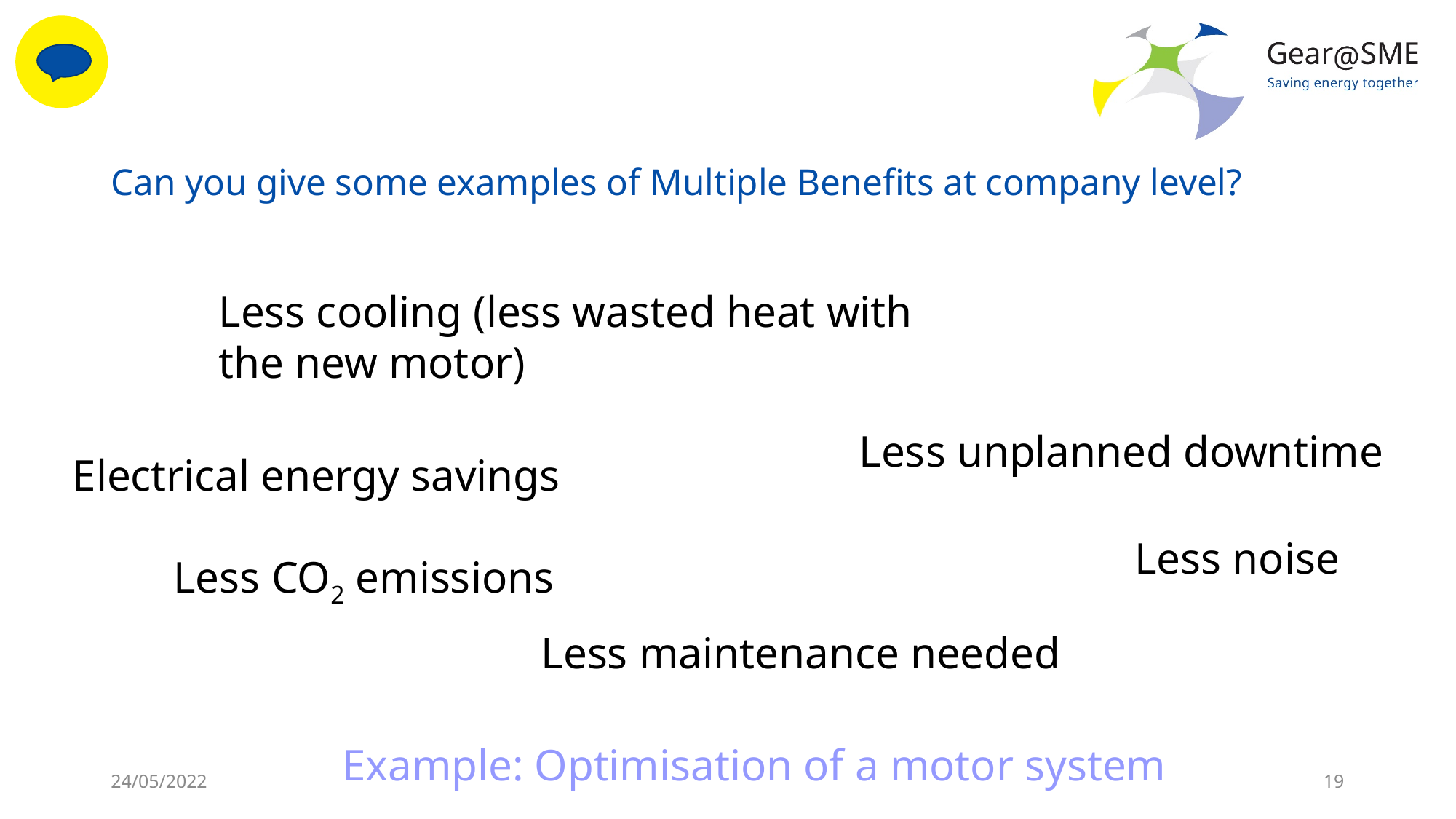

# Can you give some examples of Multiple Benefits at company level?
Less cooling (less wasted heat with the new motor)
Less unplanned downtime
Electrical energy savings
Less noise
Less CO2 emissions
Less maintenance needed
Example: Optimisation of a motor system

24/05/2022
19